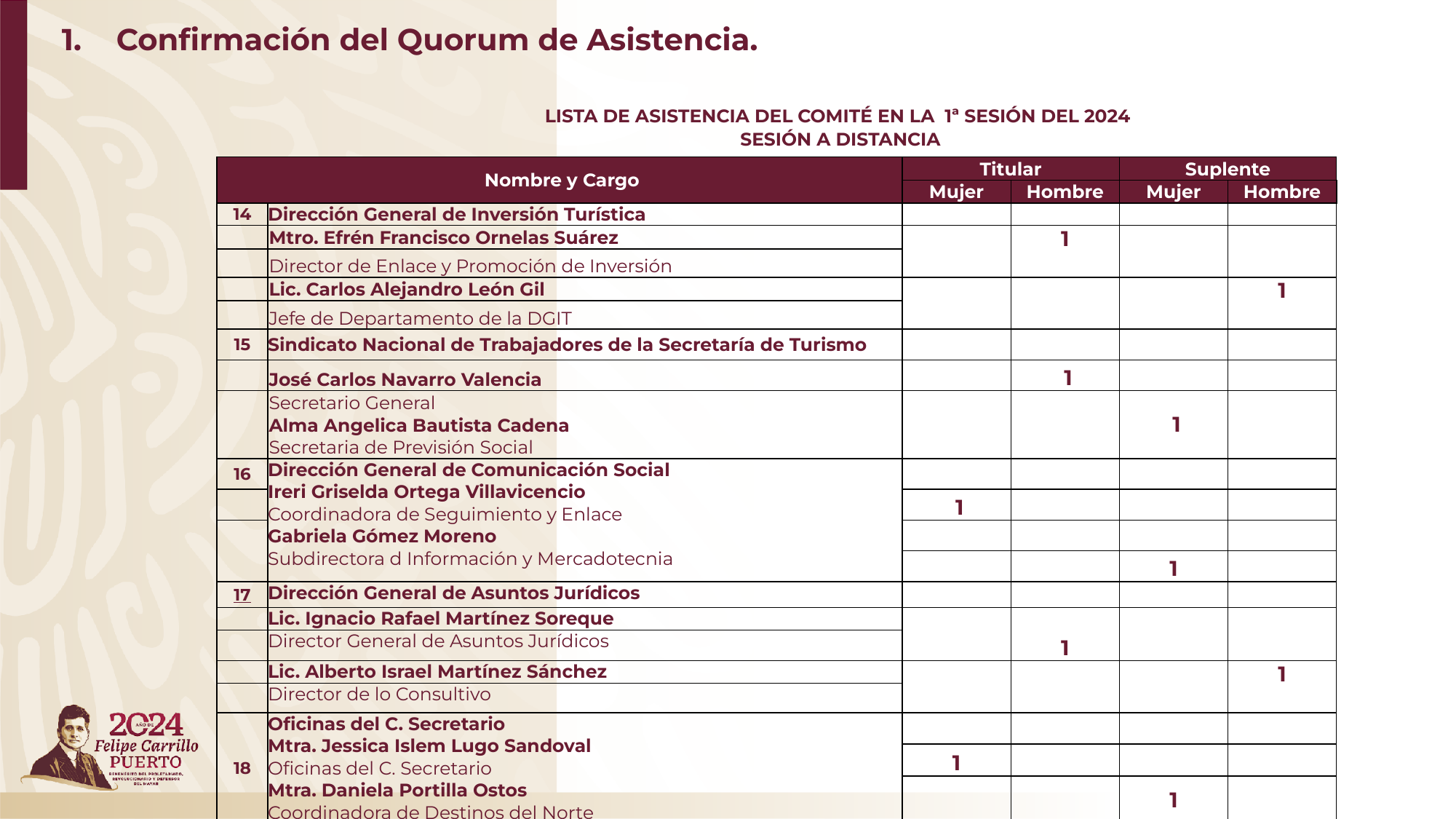

# Confirmación del Quorum de Asistencia.
LISTA DE ASISTENCIA DEL COMITÉ EN LA  1ª SESIÓN DEL 2024
 SESIÓN A DISTANCIA
| Nombre y Cargo |  | Titular |  | Suplente |  |
| --- | --- | --- | --- | --- | --- |
|  |  | Mujer | Hombre | Mujer | Hombre |
| 14 | Dirección General de Inversión Turística |  |  |  |  |
|  | Mtro. Efrén Francisco Ornelas Suárez |  | 1 |  |  |
|  | Director de Enlace y Promoción de Inversión |  |  |  |  |
|  | Lic. Carlos Alejandro León Gil |  |  |  | 1 |
|  | Jefe de Departamento de la DGIT |  |  |  |  |
| 15 | Sindicato Nacional de Trabajadores de la Secretaría de Turismo |  |  |  |  |
|  | José Carlos Navarro Valencia |  | 1 |  |  |
|  | Secretario General Alma Angelica Bautista Cadena Secretaria de Previsión Social |  |  | 1 |  |
| 16 | Dirección General de Comunicación Social Ireri Griselda Ortega Villavicencio Coordinadora de Seguimiento y Enlace Gabriela Gómez Moreno Subdirectora d Información y Mercadotecnia |  |  |  |  |
|  |  | 1 |  |  |  |
|  |  |  |  |  |  |
|  |  |  |  | 1 |  |
| 17 | Dirección General de Asuntos Jurídicos |  |  |  |  |
|  | Lic. Ignacio Rafael Martínez Soreque |  | 1 |  |  |
|  | Director General de Asuntos Jurídicos |  |  |  |  |
|  | Lic. Alberto Israel Martínez Sánchez |  |  |  | 1 |
|  | Director de lo Consultivo |  |  |  |  |
| 18 | Oficinas del C. Secretario Mtra. Jessica Islem Lugo Sandoval Oficinas del C. Secretario Mtra. Daniela Portilla Ostos Coordinadora de Destinos del Norte |  |  |  |  |
|  |  | 1 |  |  |  |
|  |  |  |  | 1 |  |